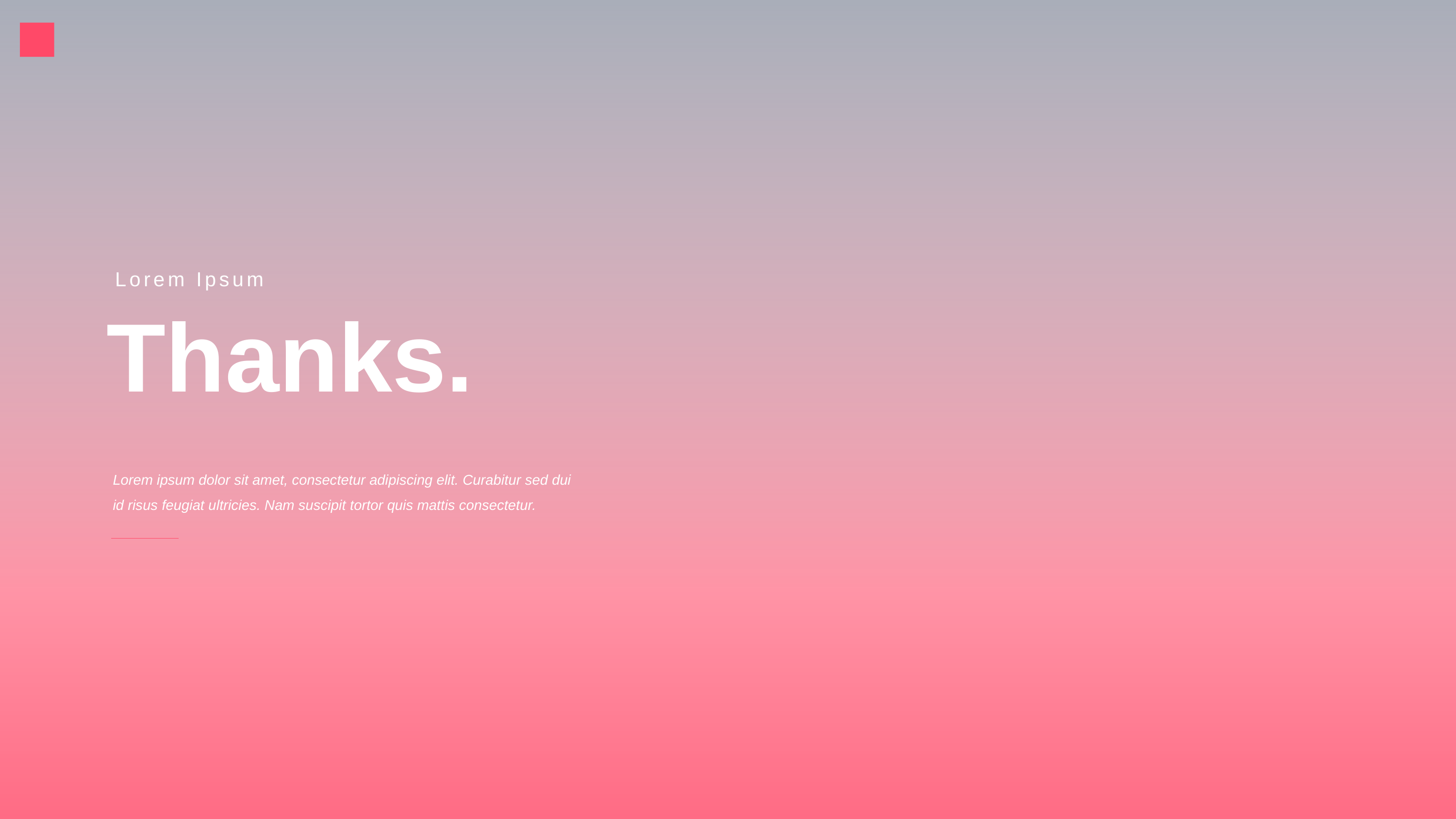

Lorem Ipsum
Thanks.
Lorem ipsum dolor sit amet, consectetur adipiscing elit. Curabitur sed dui
id risus feugiat ultricies. Nam suscipit tortor quis mattis consectetur.